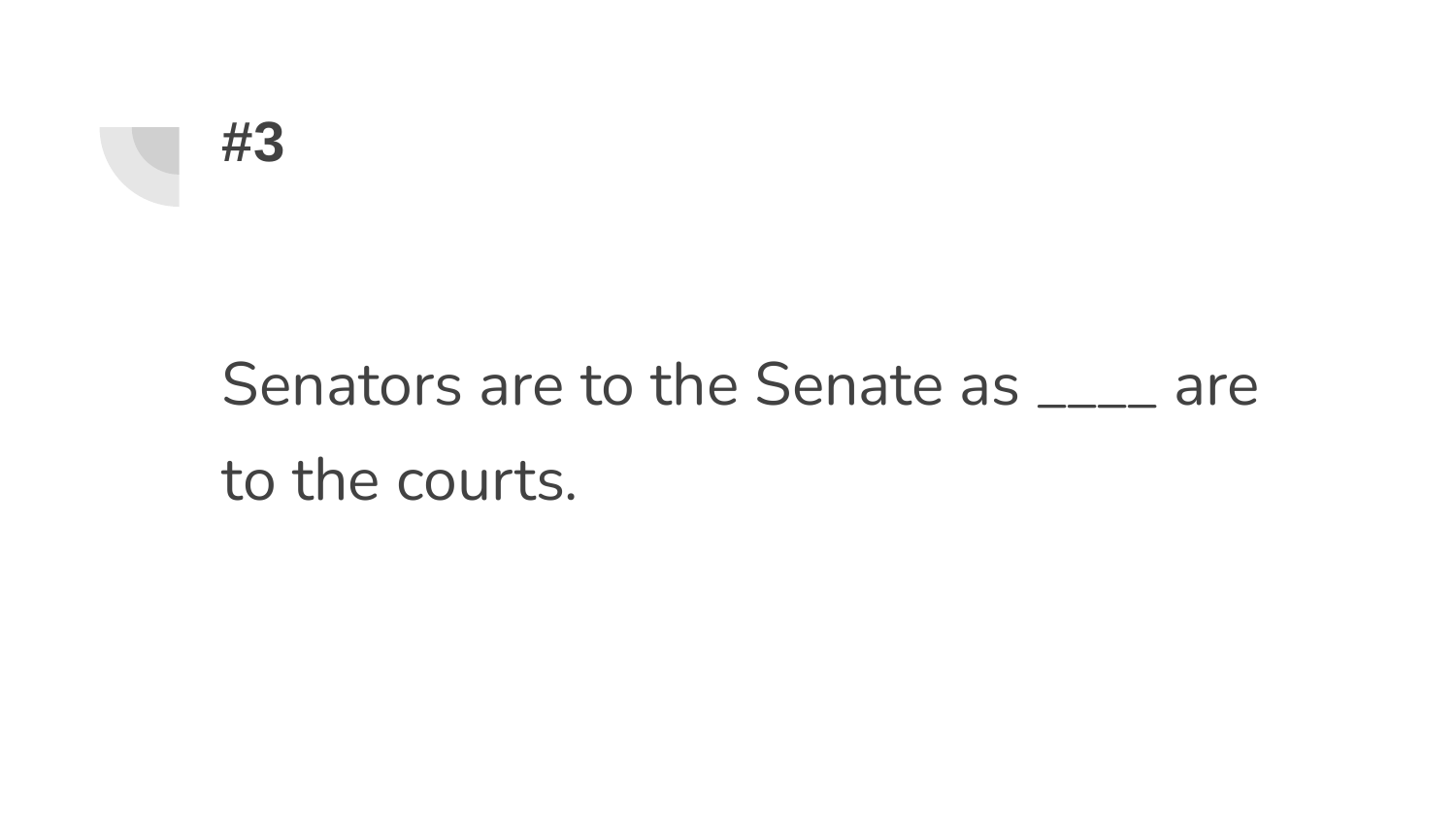

# #3
Senators are to the Senate as ____ are to the courts.